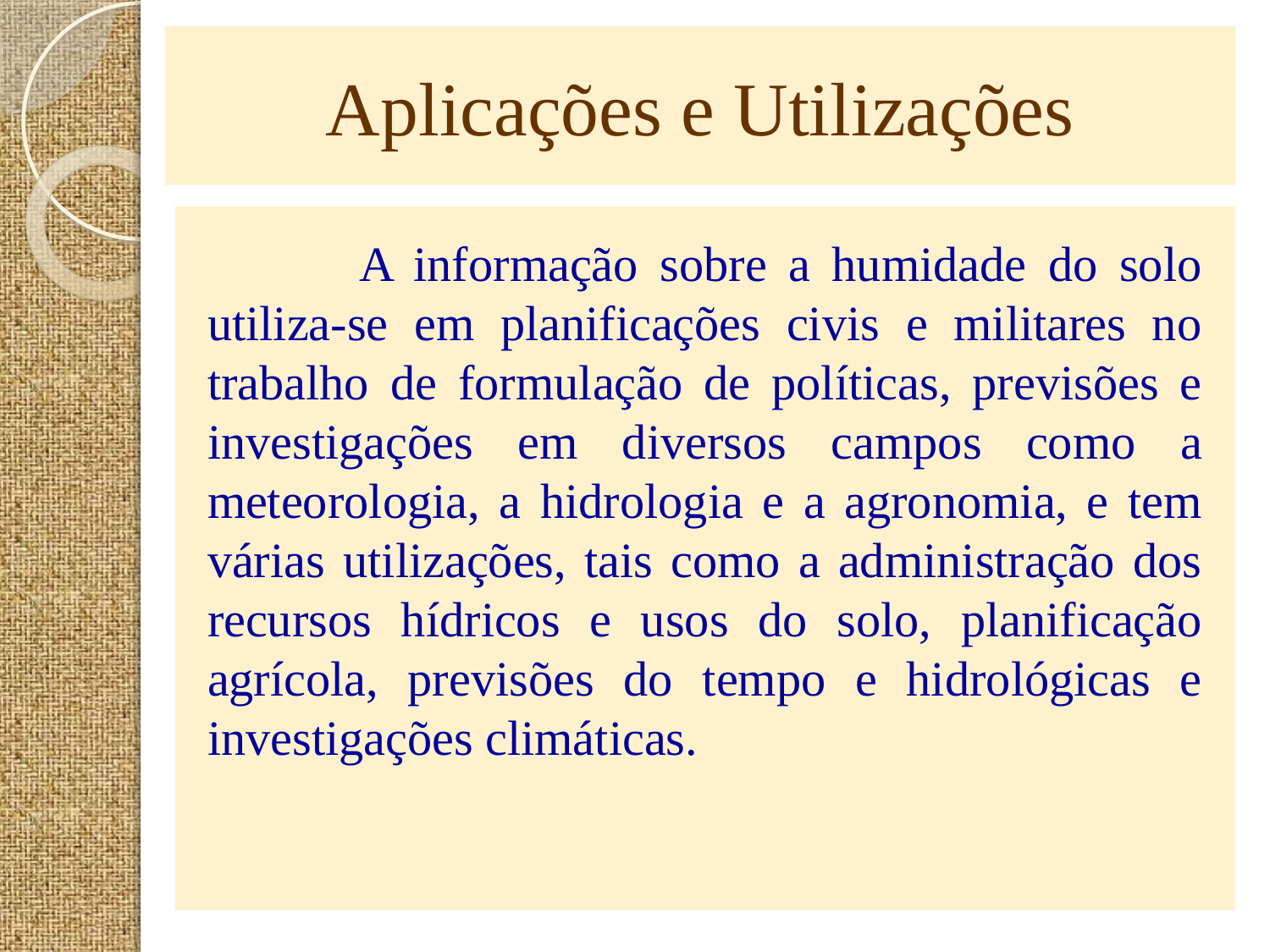

# Aplicações e Utilizações

       A informação sobre a humidade do solo utiliza-se em planificações civis e militares no trabalho de formulação de políticas, previsões e investigações em diversos campos como a meteorologia, a hidrologia e a agronomia, e tem várias utilizações, tais como a administração dos recursos hídricos e usos do solo, planificação agrícola, previsões do tempo e hidrológicas e investigações climáticas.